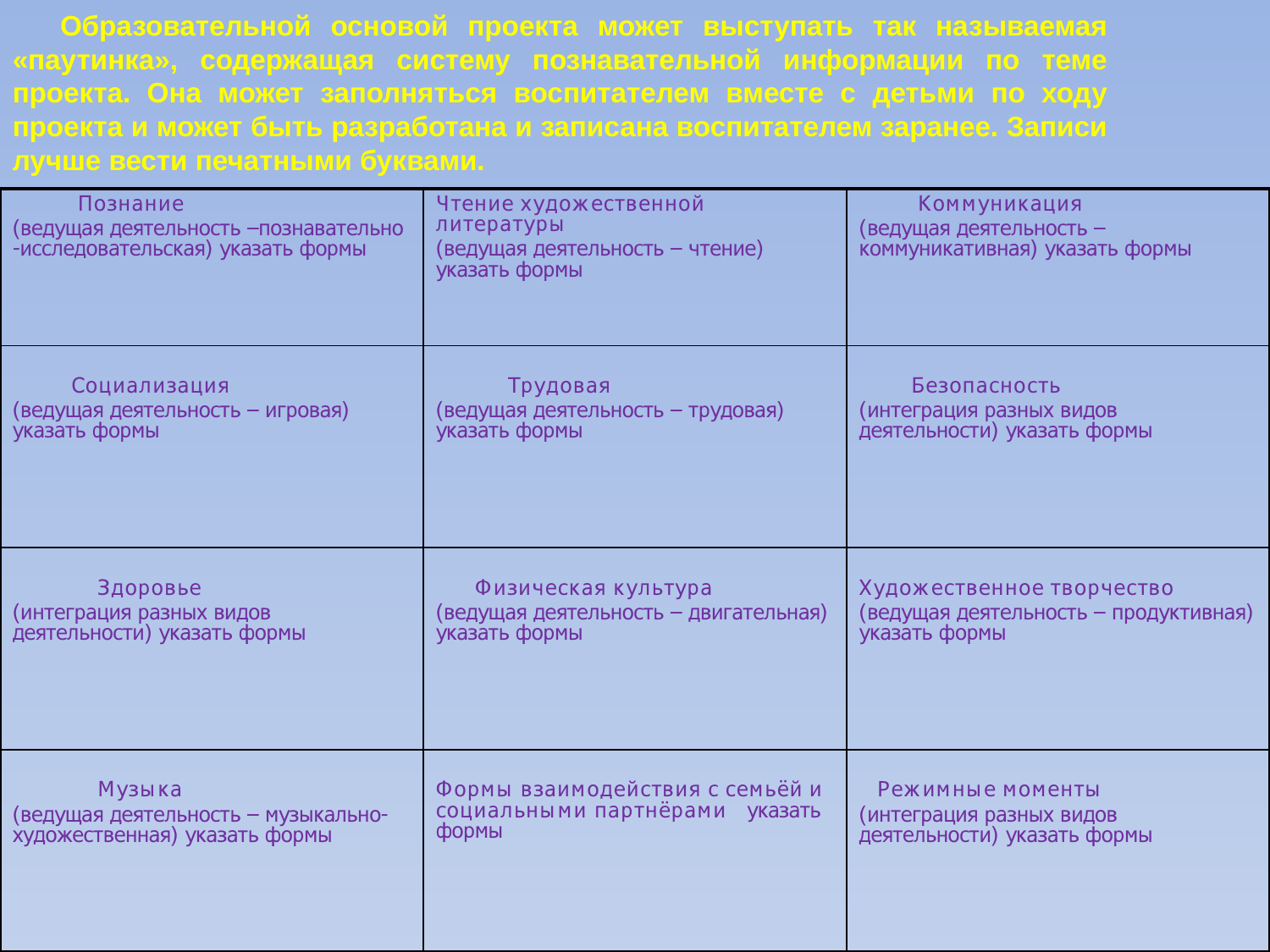

Образовательной основой проекта может выступать так называемая «паутинка», содержащая систему познавательной информации по теме проекта. Она может заполняться воспитателем вместе с детьми по ходу проекта и может быть разработана и записана воспитателем заранее. Записи лучше вести печатными буквами.
| Познание (ведущая деятельность –познавательно -исследовательская) указать формы | Чтение художественной литературы (ведущая деятельность – чтение) указать формы | Коммуникация (ведущая деятельность – коммуникативная) указать формы |
| --- | --- | --- |
| Социализация (ведущая деятельность – игровая) указать формы | Трудовая (ведущая деятельность – трудовая) указать формы | Безопасность (интеграция разных видов деятельности) указать формы |
| Здоровье (интеграция разных видов деятельности) указать формы | Физическая культура (ведущая деятельность – двигательная) указать формы | Художественное творчество (ведущая деятельность – продуктивная) указать формы |
| Музыка (ведущая деятельность – музыкально-художественная) указать формы | Формы взаимодействия с семьёй и социальными партнёрами указать формы | Режимные моменты (интеграция разных видов деятельности) указать формы |